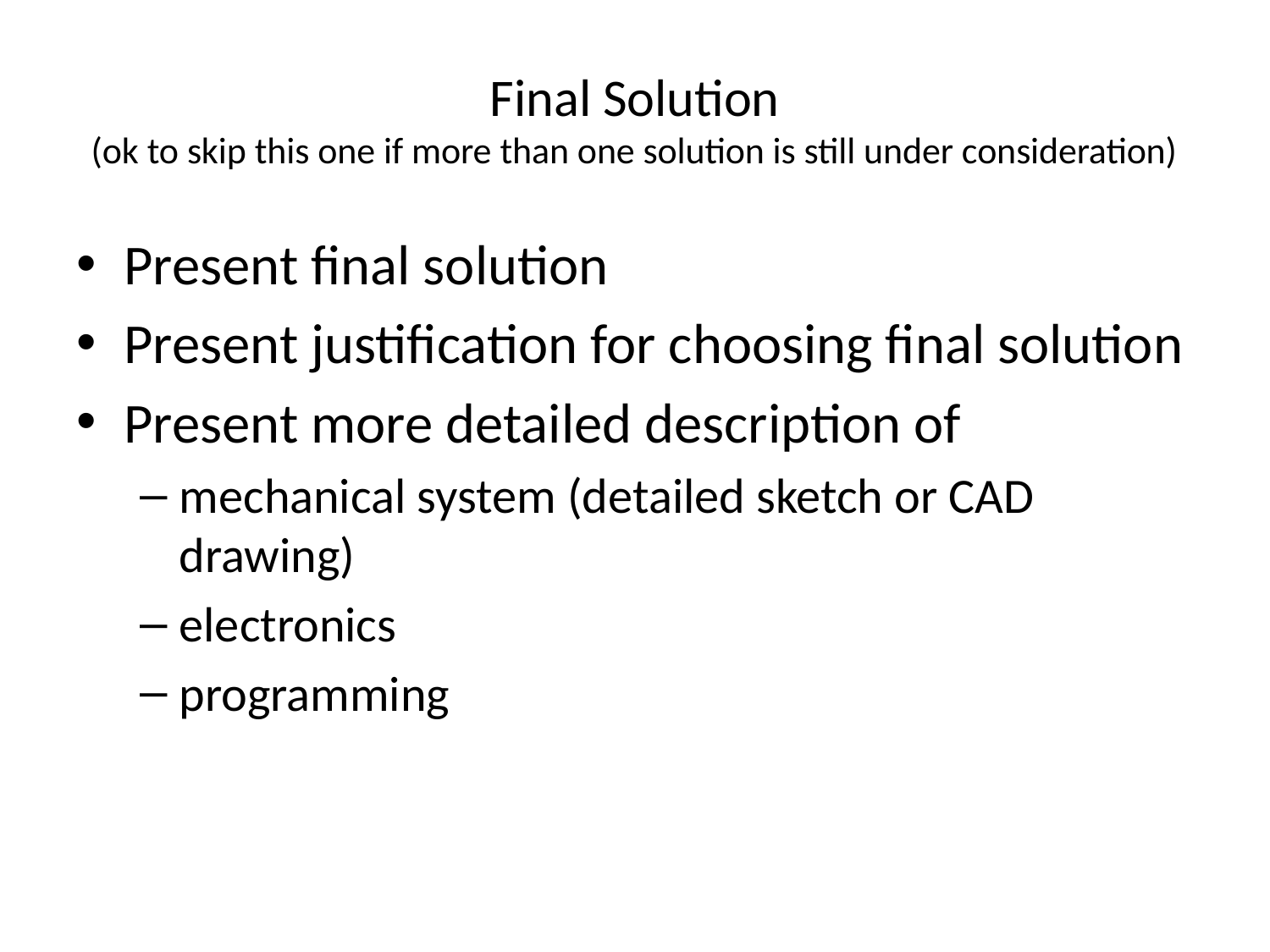

# Final Solution (ok to skip this one if more than one solution is still under consideration)
Present final solution
Present justification for choosing final solution
Present more detailed description of
mechanical system (detailed sketch or CAD drawing)
electronics
programming